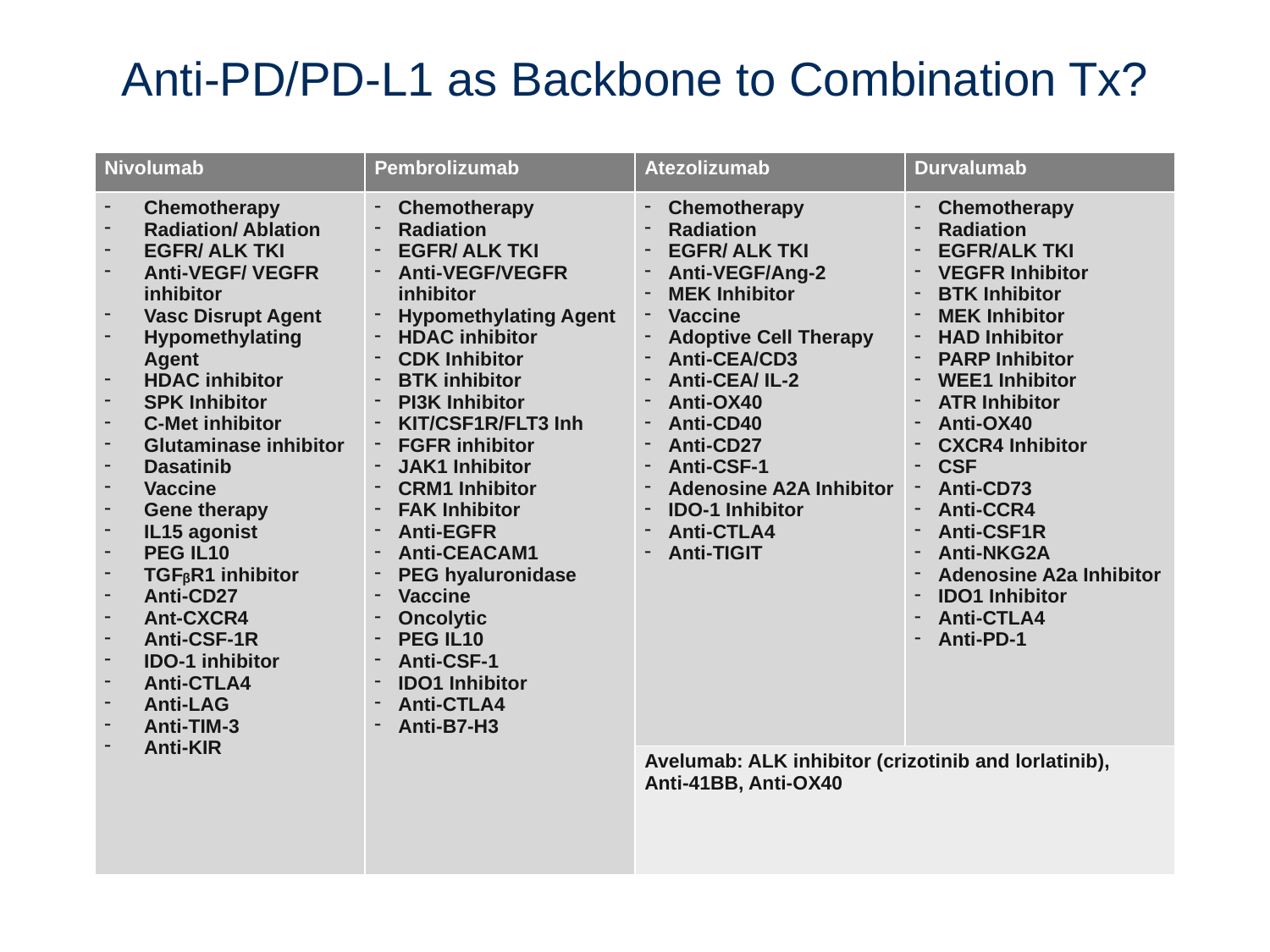

# Anti-PD/PD-L1 as Backbone to Combination Tx?
| Nivolumab | Pembrolizumab | Atezolizumab | Durvalumab |
| --- | --- | --- | --- |
| Chemotherapy Radiation/ Ablation EGFR/ ALK TKI Anti-VEGF/ VEGFR inhibitor Vasc Disrupt Agent Hypomethylating Agent HDAC inhibitor SPK Inhibitor C-Met inhibitor Glutaminase inhibitor Dasatinib Vaccine Gene therapy IL15 agonist PEG IL10 TGFᵦR1 inhibitor Anti-CD27 Ant-CXCR4 Anti-CSF-1R IDO-1 inhibitor Anti-CTLA4 Anti-LAG Anti-TIM-3 Anti-KIR | Chemotherapy Radiation EGFR/ ALK TKI Anti-VEGF/VEGFR inhibitor Hypomethylating Agent HDAC inhibitor CDK Inhibitor BTK inhibitor PI3K Inhibitor KIT/CSF1R/FLT3 Inh FGFR inhibitor JAK1 Inhibitor CRM1 Inhibitor FAK Inhibitor Anti-EGFR Anti-CEACAM1 PEG hyaluronidase Vaccine Oncolytic PEG IL10 Anti-CSF-1 IDO1 Inhibitor Anti-CTLA4 Anti-B7-H3 | Chemotherapy Radiation EGFR/ ALK TKI Anti-VEGF/Ang-2 MEK Inhibitor Vaccine Adoptive Cell Therapy Anti-CEA/CD3 Anti-CEA/ IL-2 Anti-OX40 Anti-CD40 Anti-CD27 Anti-CSF-1 Adenosine A2A Inhibitor IDO-1 Inhibitor Anti-CTLA4 Anti-TIGIT | Chemotherapy Radiation EGFR/ALK TKI VEGFR Inhibitor BTK Inhibitor MEK Inhibitor HAD Inhibitor PARP Inhibitor WEE1 Inhibitor ATR Inhibitor Anti-OX40 CXCR4 Inhibitor CSF Anti-CD73 Anti-CCR4 Anti-CSF1R Anti-NKG2A Adenosine A2a Inhibitor IDO1 Inhibitor Anti-CTLA4 Anti-PD-1 |
|  |  | Avelumab: ALK inhibitor (crizotinib and lorlatinib), Anti-41BB, Anti-OX40 |  |